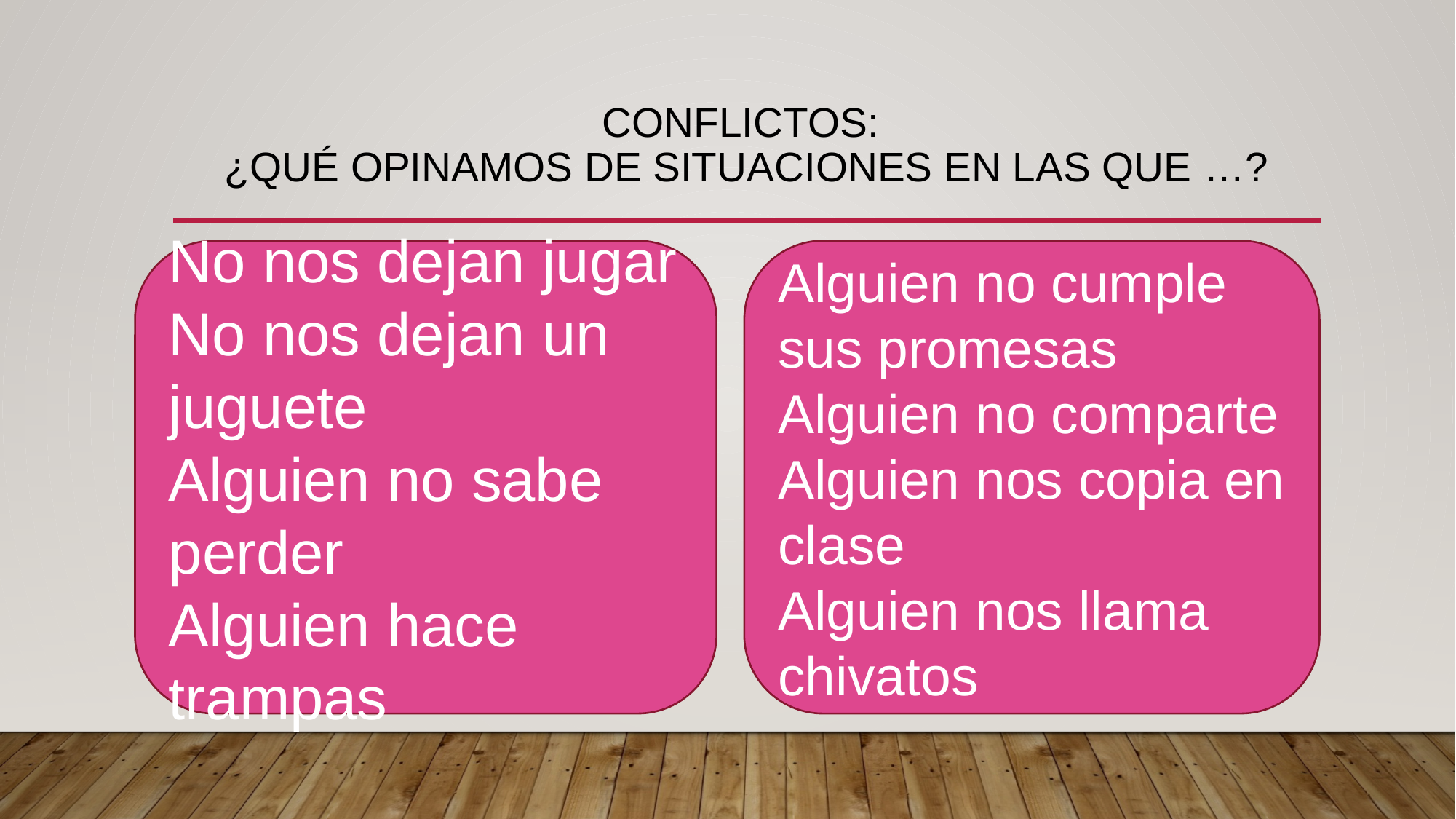

# CONFLICTOS: ¿qué opinamos de situaciones en las que …?
No nos dejan jugar
No nos dejan un juguete
Alguien no sabe perder
Alguien hace trampas

Alguien no cumple sus promesas
Alguien no comparte
Alguien nos copia en clase
Alguien nos llama chivatos